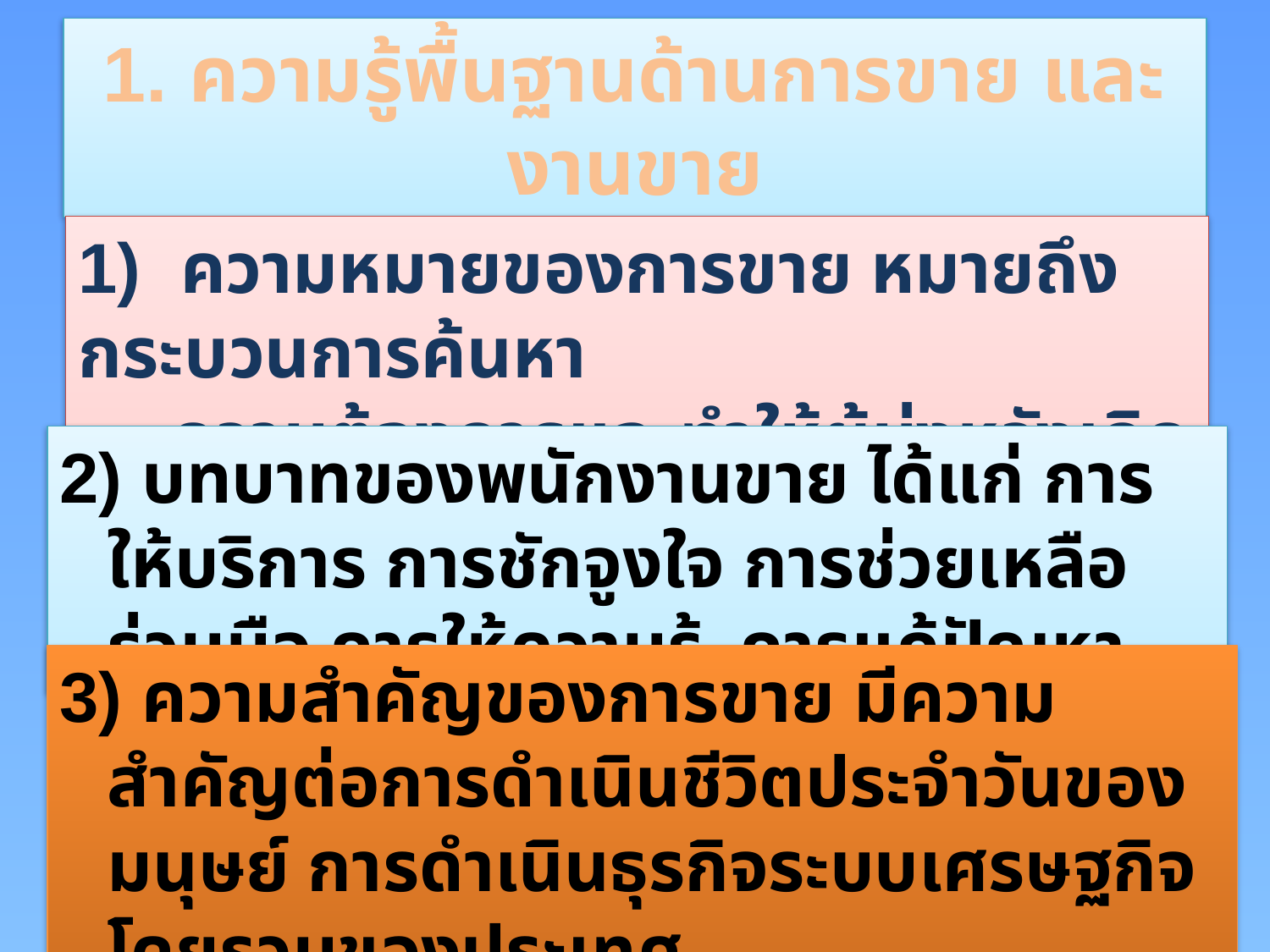

# 1. ความรู้พื้นฐานด้านการขาย และงานขาย
1)  ความหมายของการขาย หมายถึงกระบวนการค้นหา
     ความต้องการและทำให้ผู้มุ่งหวังเกิดความพอใจ
2) บทบาทของพนักงานขาย ได้แก่ การให้บริการ การชักจูงใจ การช่วยเหลือร่วมมือ การให้ความรู้  การแก้ปัญหา
3) ความสำคัญของการขาย มีความสำคัญต่อการดำเนินชีวิตประจำวันของมนุษย์ การดำเนินธุรกิจระบบเศรษฐกิจโดยรวมของประเทศ